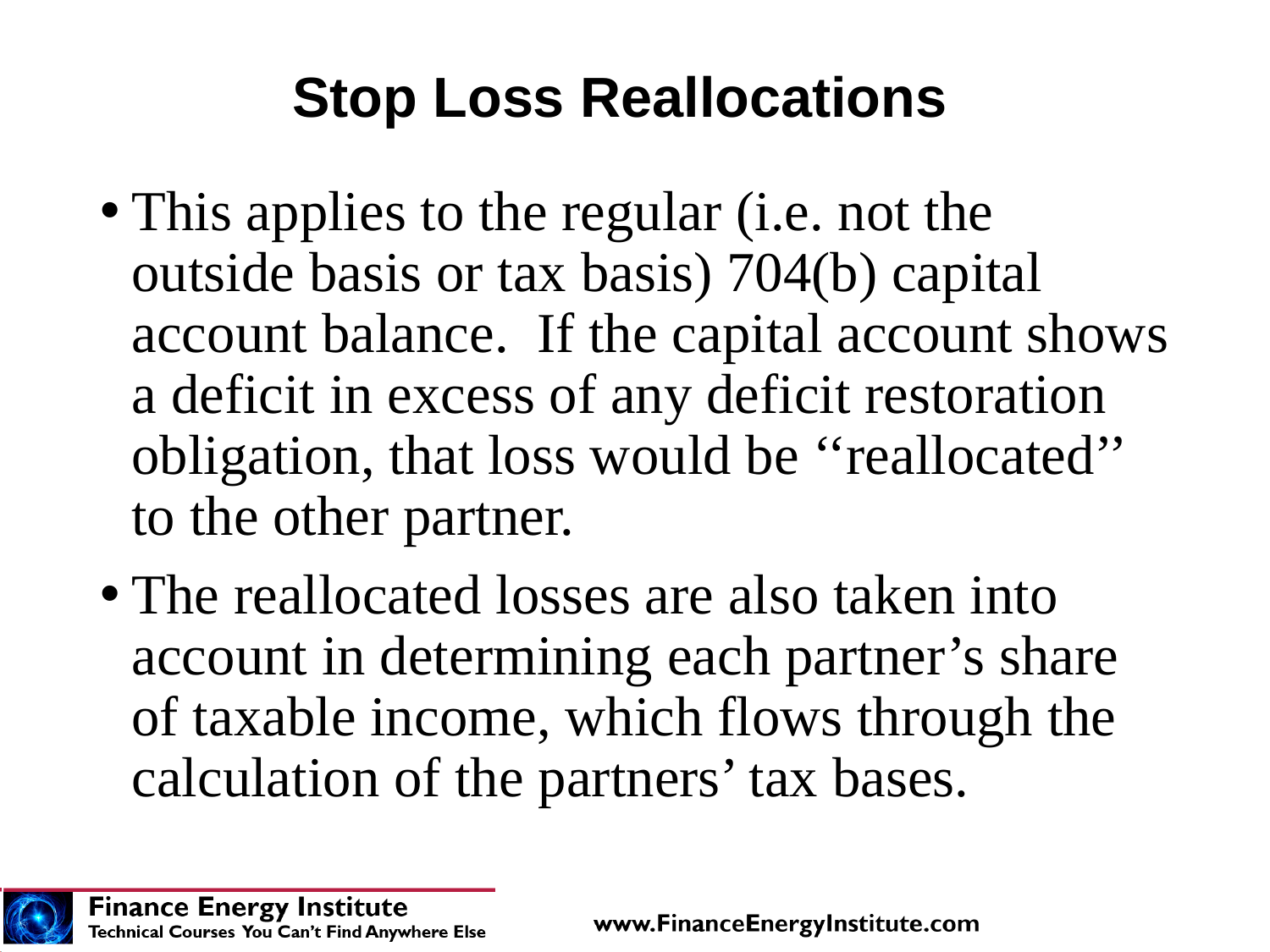

# Stop Loss Reallocations
This applies to the regular (i.e. not the outside basis or tax basis) 704(b) capital account balance.  If the capital account shows a deficit in excess of any deficit restoration obligation, that loss would be ‘‘reallocated’’ to the other partner.
The reallocated losses are also taken into account in determining each partner’s share of taxable income, which flows through the calculation of the partners’ tax bases.